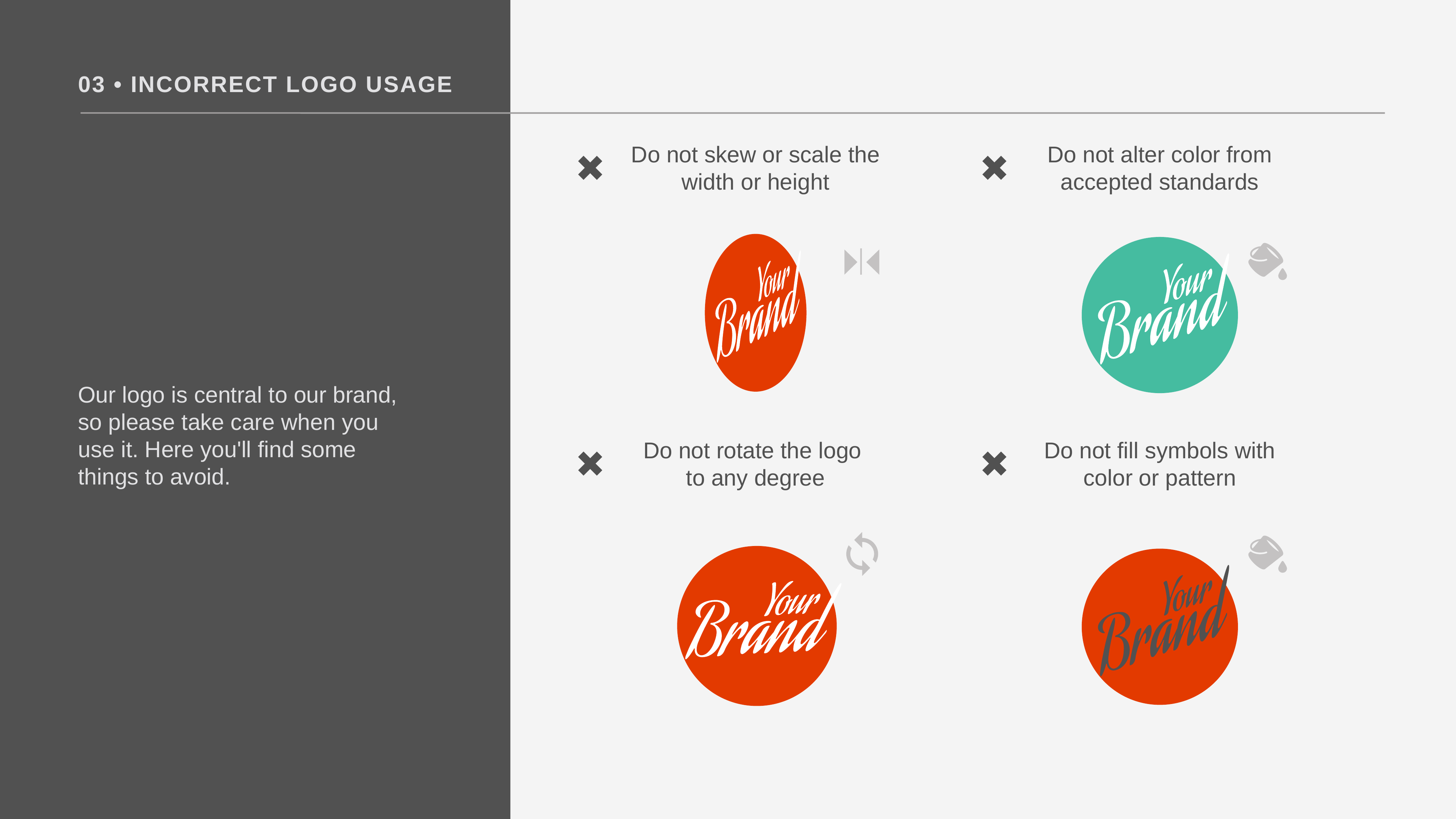

03 • incorrect logo usage
Do not skew or scale the width or height
Do not alter color from accepted standards

Our logo is central to our brand, so please take care when you use it. Here you'll find some things to avoid.
Do not rotate the logo
to any degree
Do not fill symbols with color or pattern